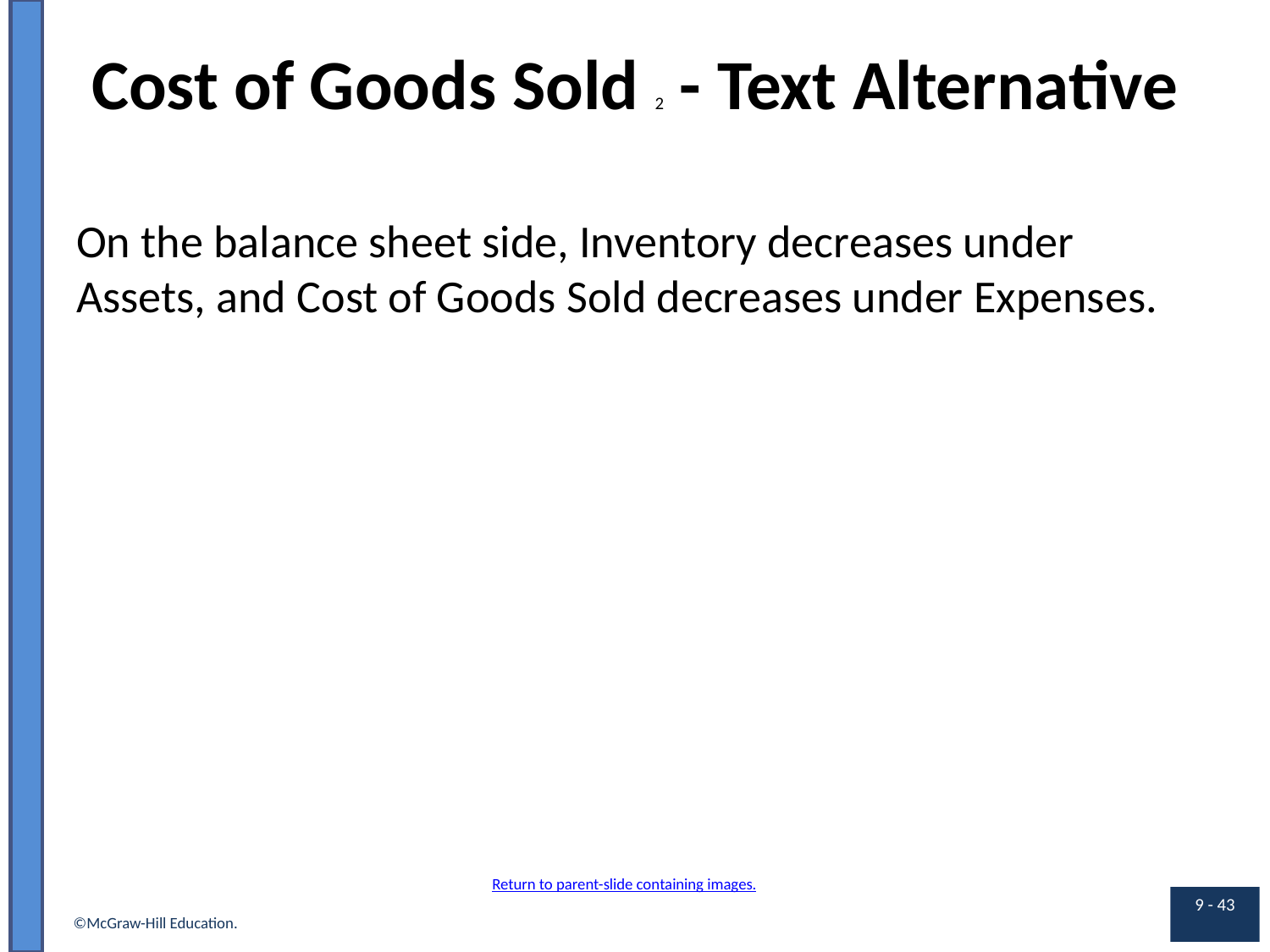

# Cost of Goods Sold 2 - Text Alternative
On the balance sheet side, Inventory decreases under Assets, and Cost of Goods Sold decreases under Expenses.
Return to parent-slide containing images.